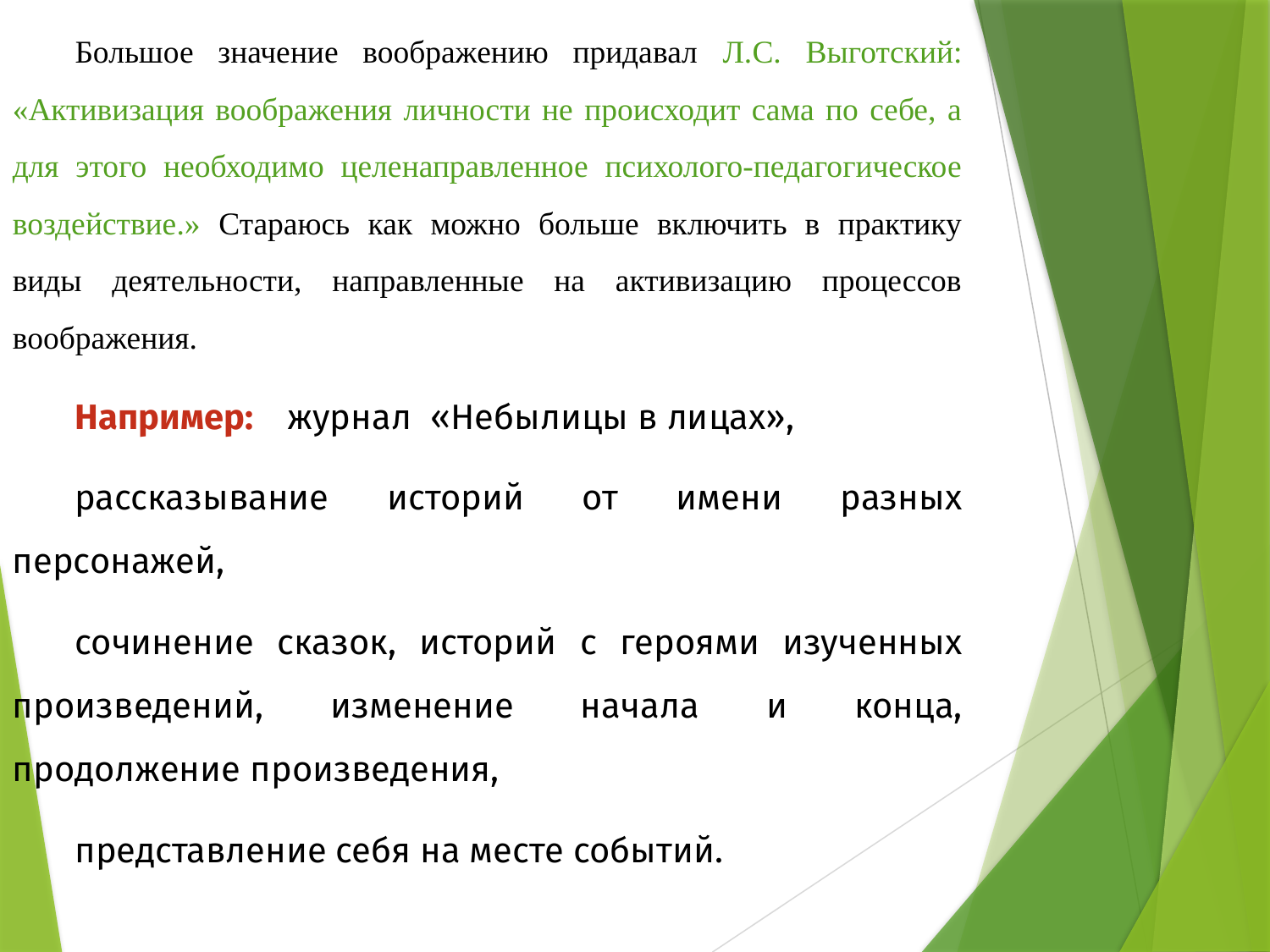

Большое значение воображению придавал Л.С. Выготский: «Активизация воображения личности не происходит сама по себе, а для этого необходимо целенаправленное психолого-педагогическое воздействие.» Стараюсь как можно больше включить в практику виды деятельности, направленные на активизацию процессов воображения.
Например:    журнал  «Небылицы в лицах»,
рассказывание историй от имени разных персонажей,
сочинение сказок, историй с героями изученных произведений, изменение начала и конца, продолжение произведения,
представление себя на месте событий.